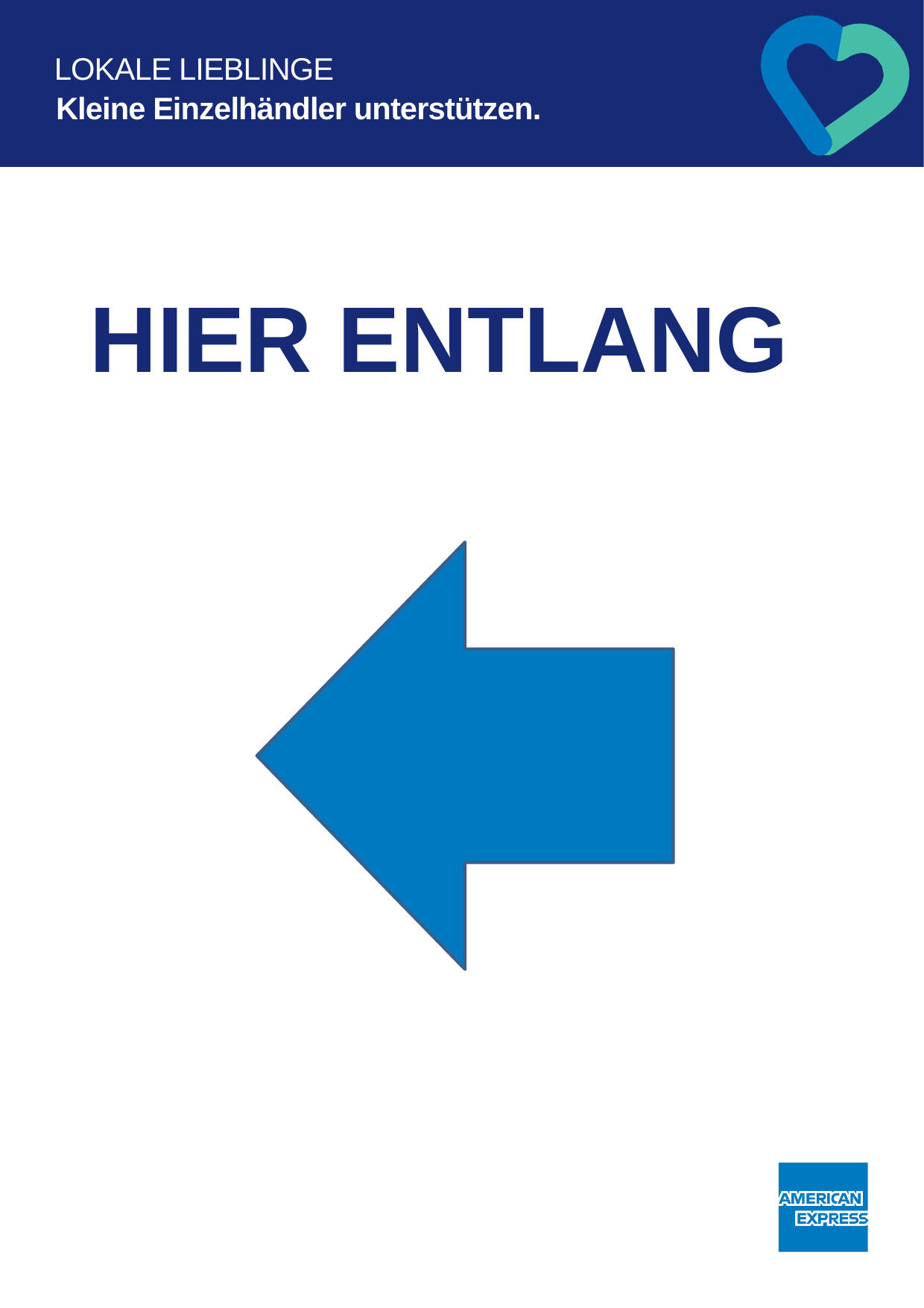

LOKALE LIEBLINGE
Kleine Einzelhändler unterstützen.
HIER ENTLANG